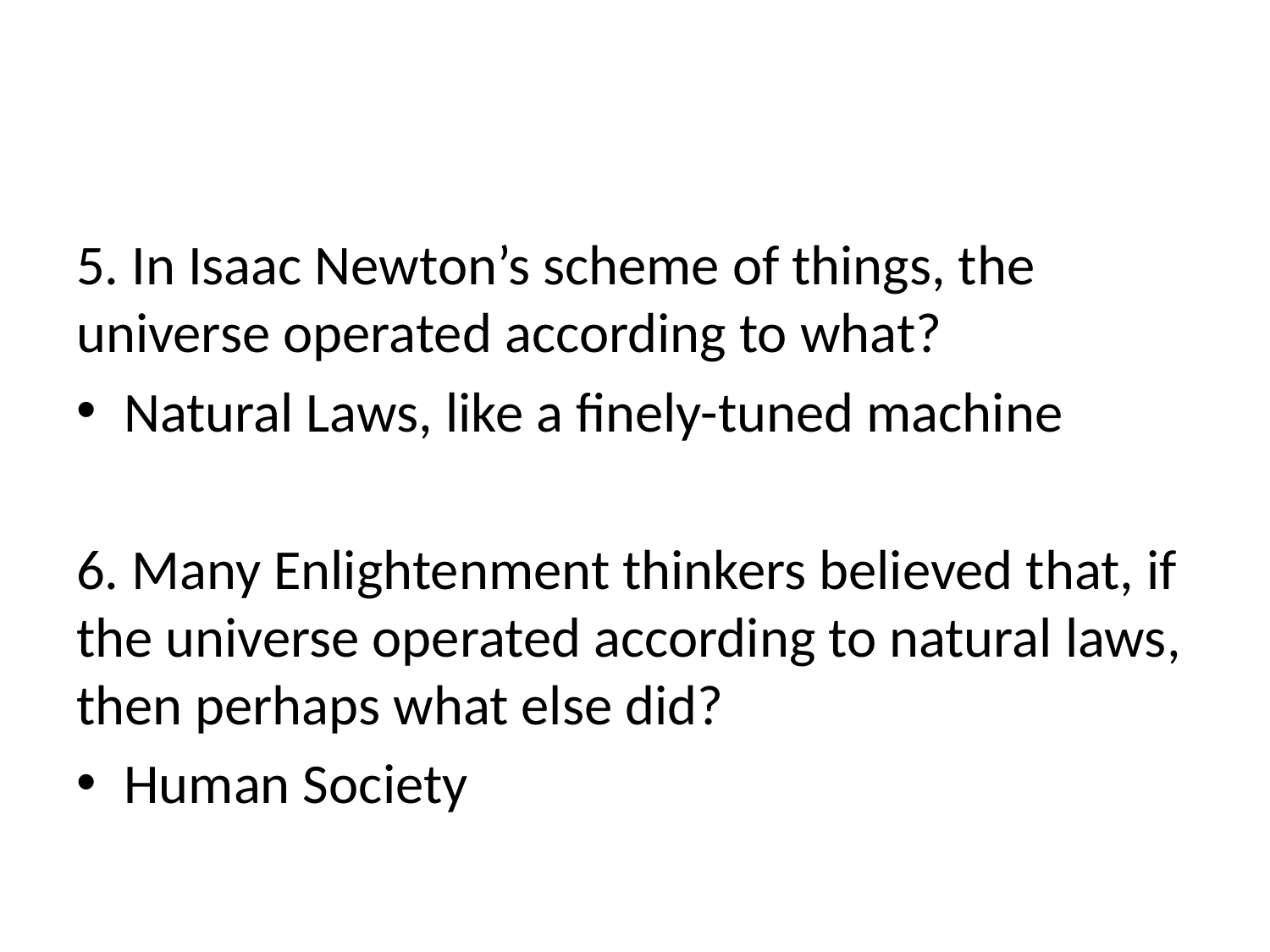

#
5. In Isaac Newton’s scheme of things, the universe operated according to what?
Natural Laws, like a finely-tuned machine

6. Many Enlightenment thinkers believed that, if the universe operated according to natural laws, then perhaps what else did?
Human Society